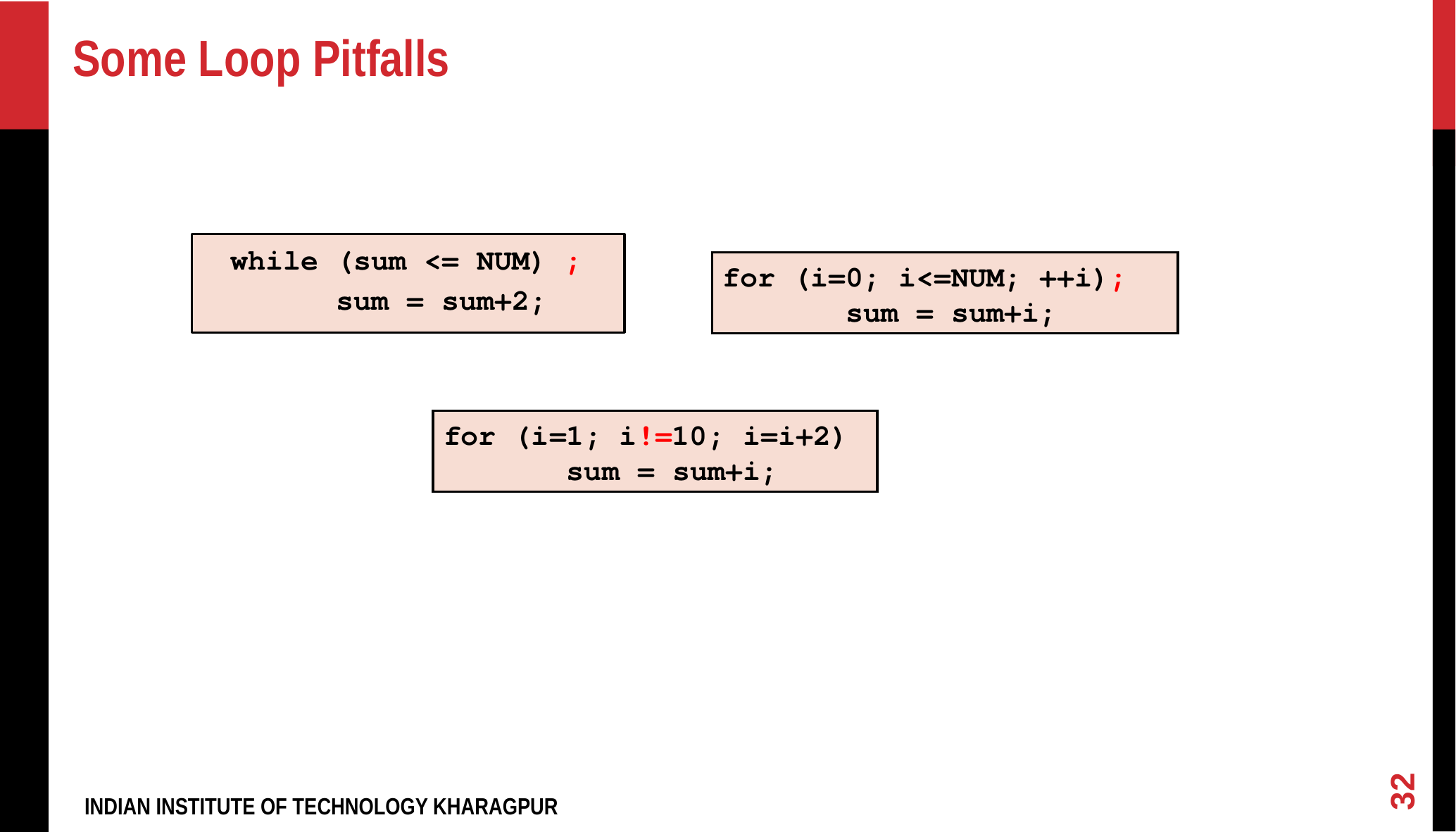

# Some Loop Pitfalls
while (sum <= NUM) ;
      sum = sum+2;
for (i=0; i<=NUM; ++i);
       sum = sum+i;
for (i=1; i!=10; i=i+2)
       sum = sum+i;
32
INDIAN INSTITUTE OF TECHNOLOGY KHARAGPUR